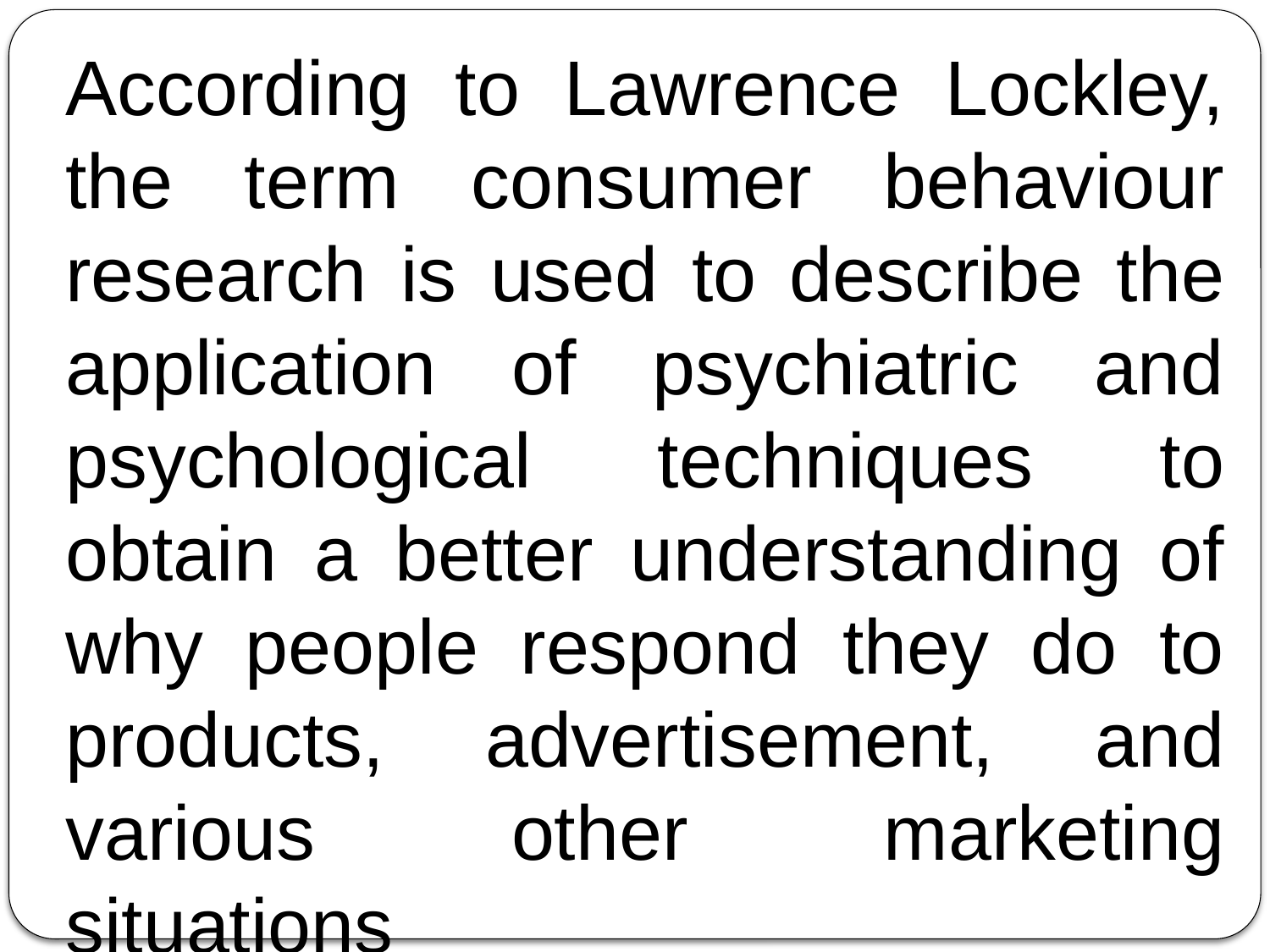

According to Lawrence Lockley, the term consumer behaviour rese­arch is used to describe the application of psychiatric and psychological techniques to obtain a better understanding of why people respond they do to products, advertisement, and various other marketing situations